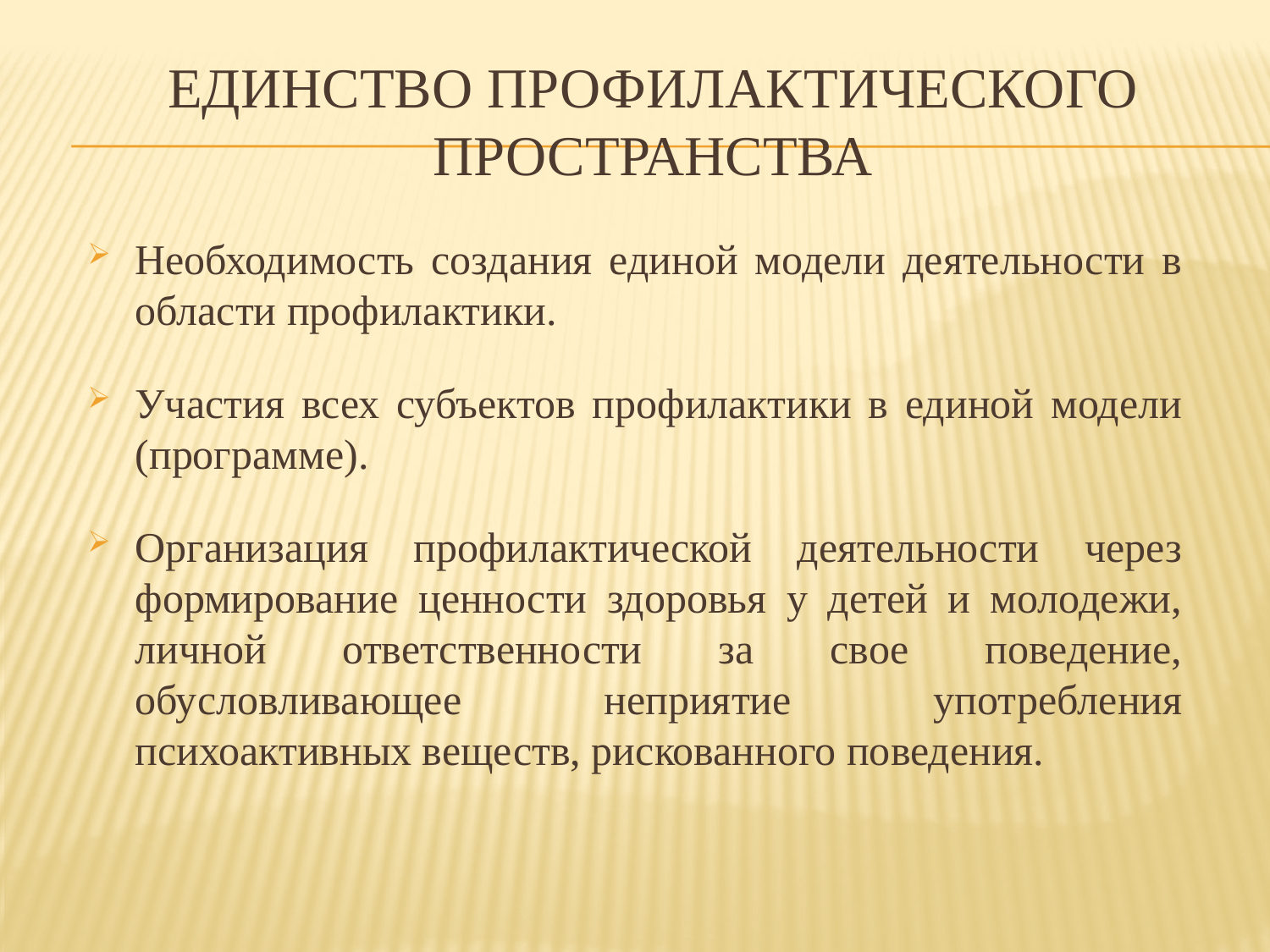

# Единство профилактического пространства
Необходимость создания единой модели деятельности в области профилактики.
Участия всех субъектов профилактики в единой модели (программе).
Организация профилактической деятельности через формирование ценности здоровья у детей и молодежи, личной ответственности за свое поведение, обусловливающее неприятие употребления психоактивных веществ, рискованного поведения.